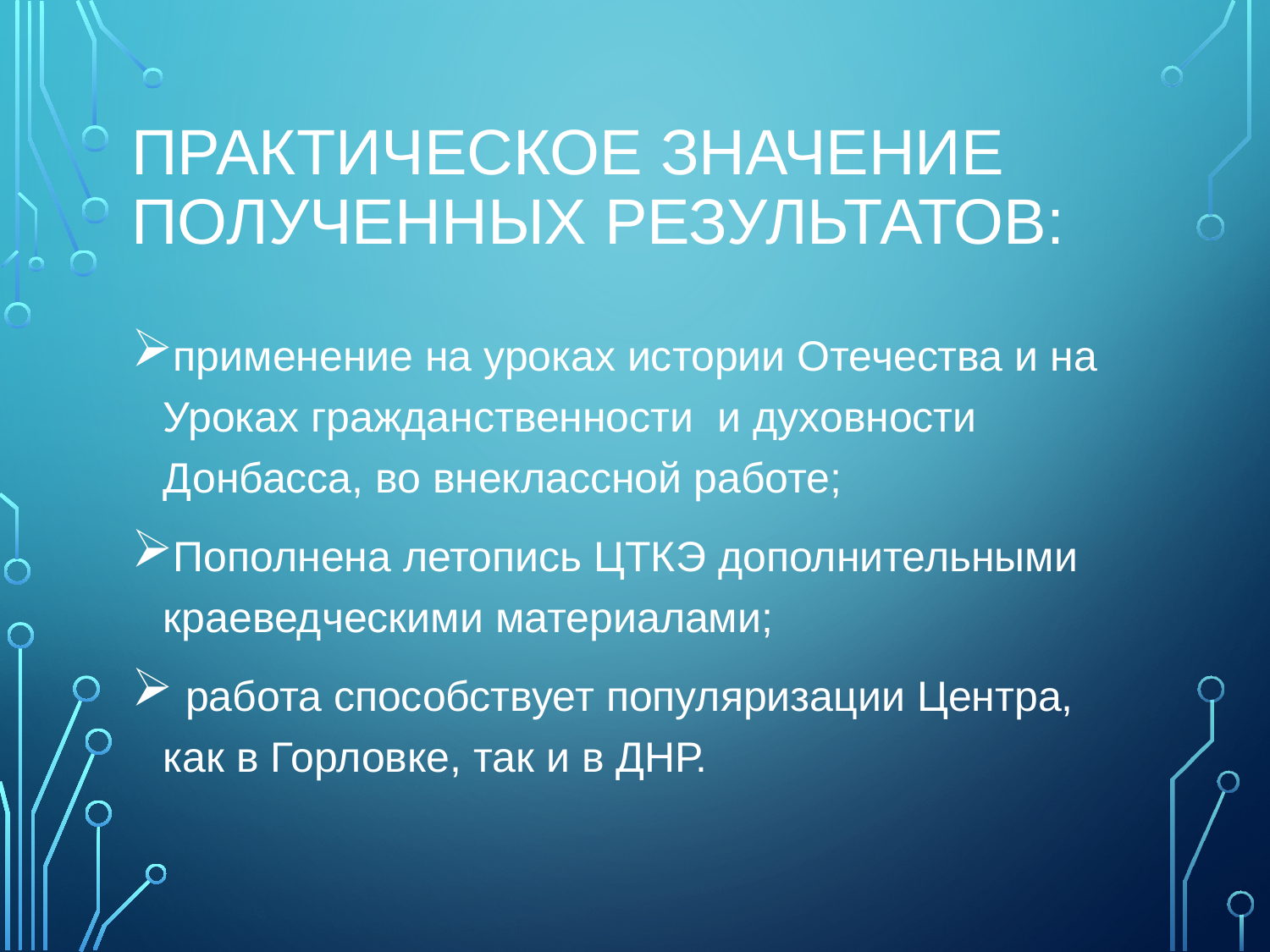

# Практическое значение полученных результатов:
применение на уроках истории Отечества и на Уроках гражданственности  и духовности Донбасса, во внеклассной работе;
Пополнена летопись ЦТКЭ дополнительными краеведческими материалами;
 работа способствует популяризации Центра, как в Горловке, так и в ДНР.